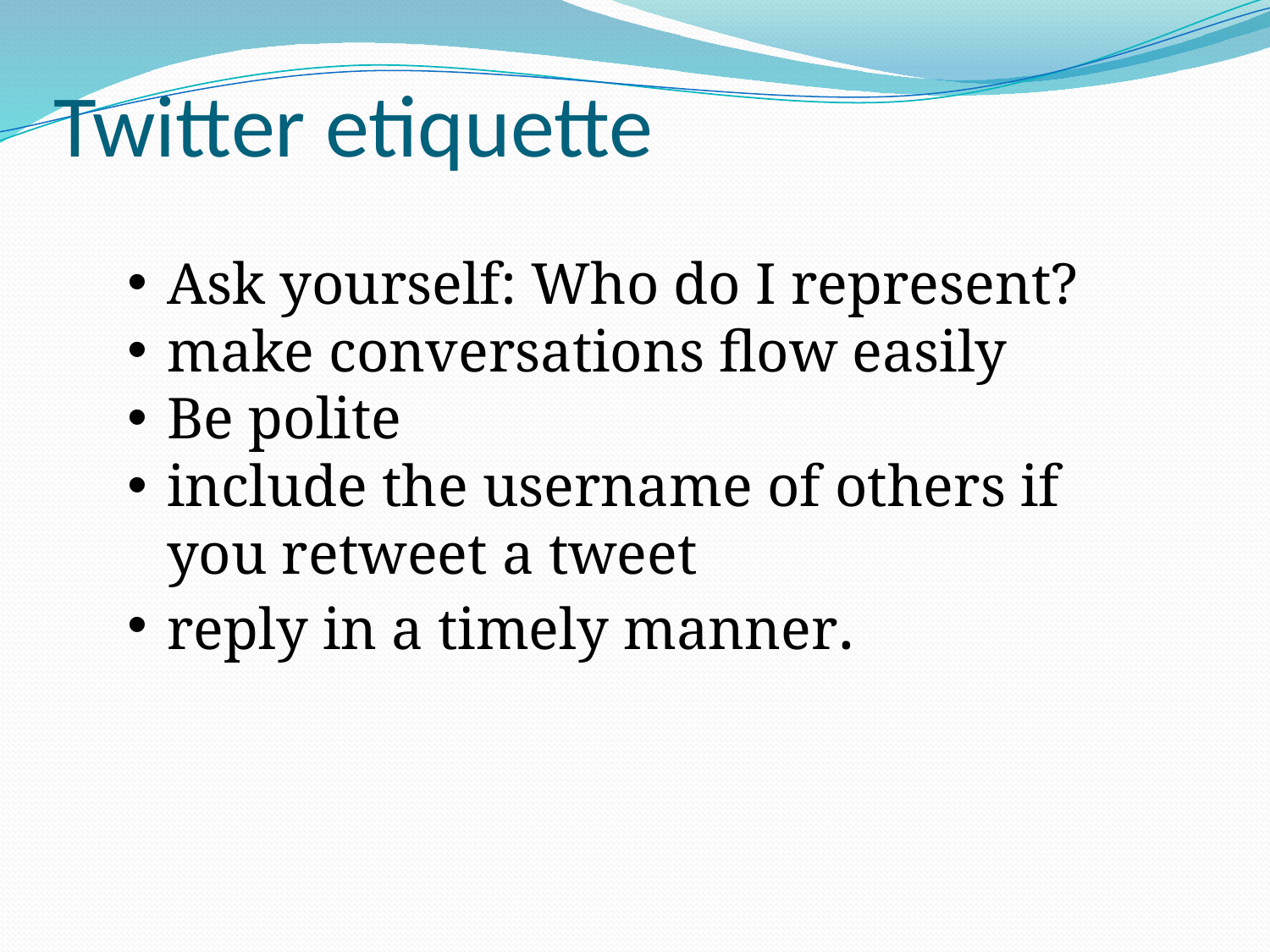

# Twitter etiquette
Ask yourself: Who do I represent?
make conversations flow easily
Be polite
include the username of others if you retweet a tweet
reply in a timely manner.